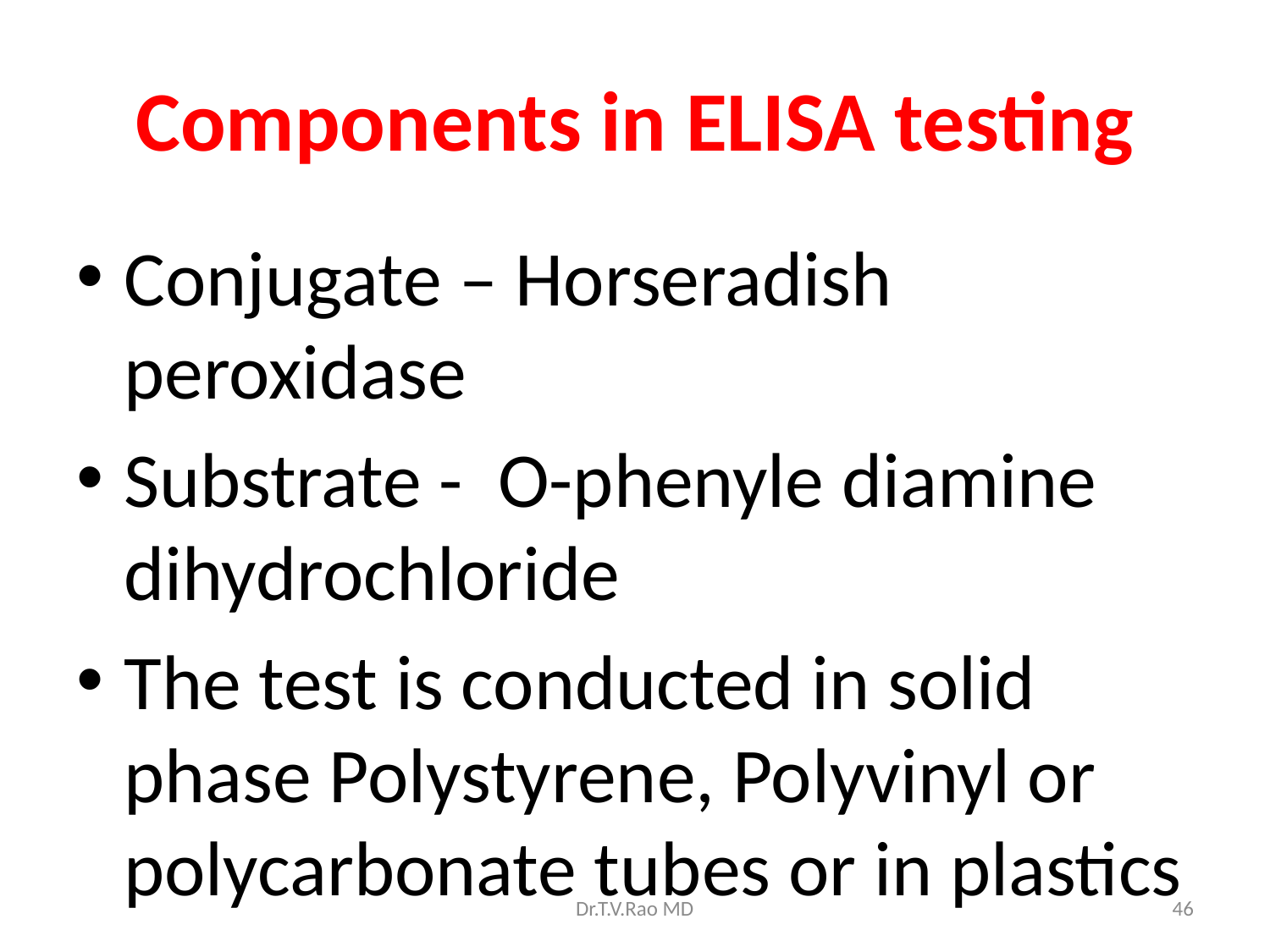

# Components in ELISA testing
Conjugate – Horseradish peroxidase
Substrate -  O-phenyle diamine dihydrochloride
The test is conducted in solid phase Polystyrene, Polyvinyl or polycarbonate tubes or in plastics
Dr.T.V.Rao MD
46